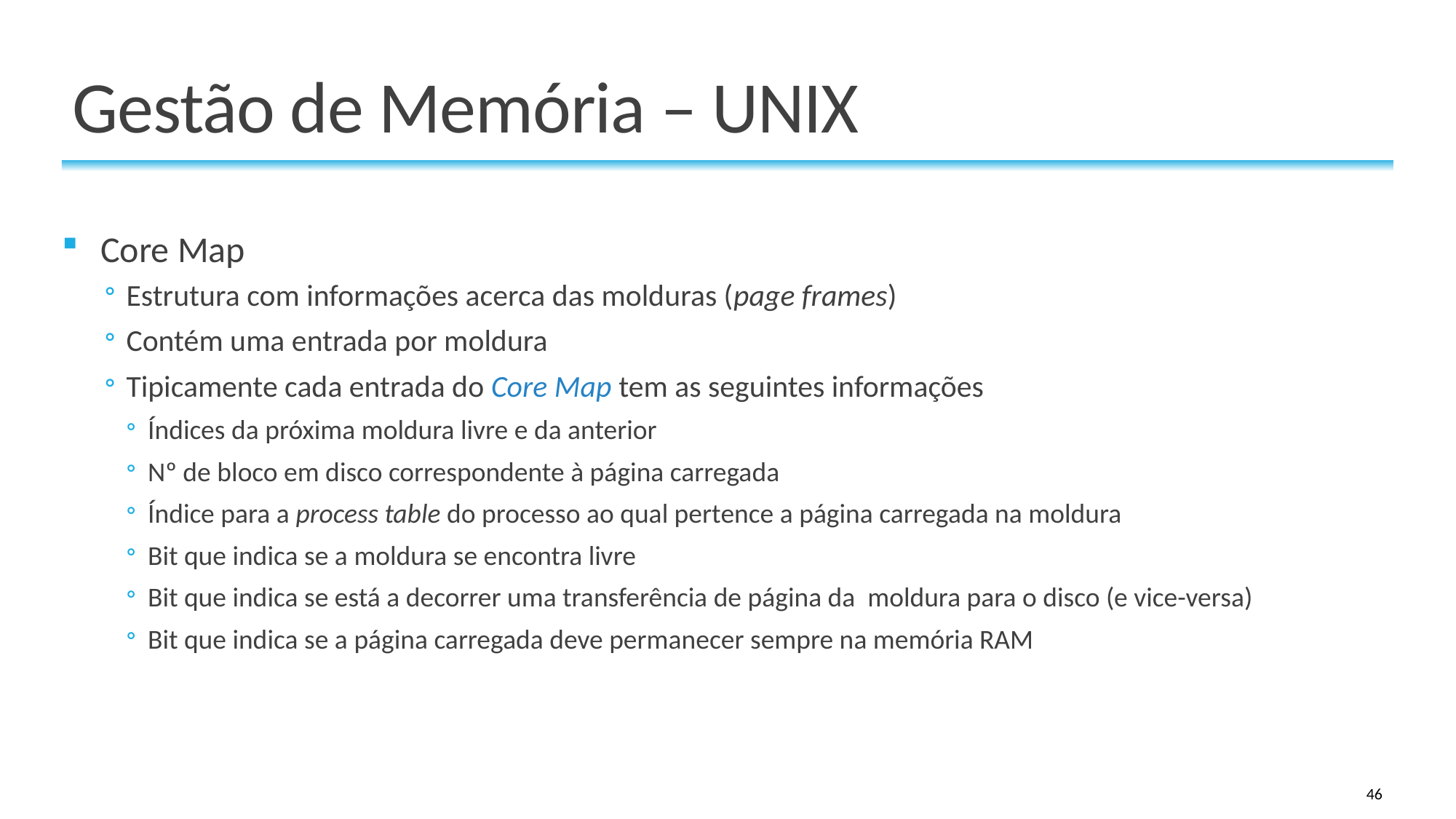

# Gestão de Memória – UNIX
Core Map
Estrutura com informações acerca das molduras (page frames)
Contém uma entrada por moldura
Tipicamente cada entrada do Core Map tem as seguintes informações
Índices da próxima moldura livre e da anterior
Nº de bloco em disco correspondente à página carregada
Índice para a process table do processo ao qual pertence a página carregada na moldura
Bit que indica se a moldura se encontra livre
Bit que indica se está a decorrer uma transferência de página da  moldura para o disco (e vice-versa)
Bit que indica se a página carregada deve permanecer sempre na memória RAM

46